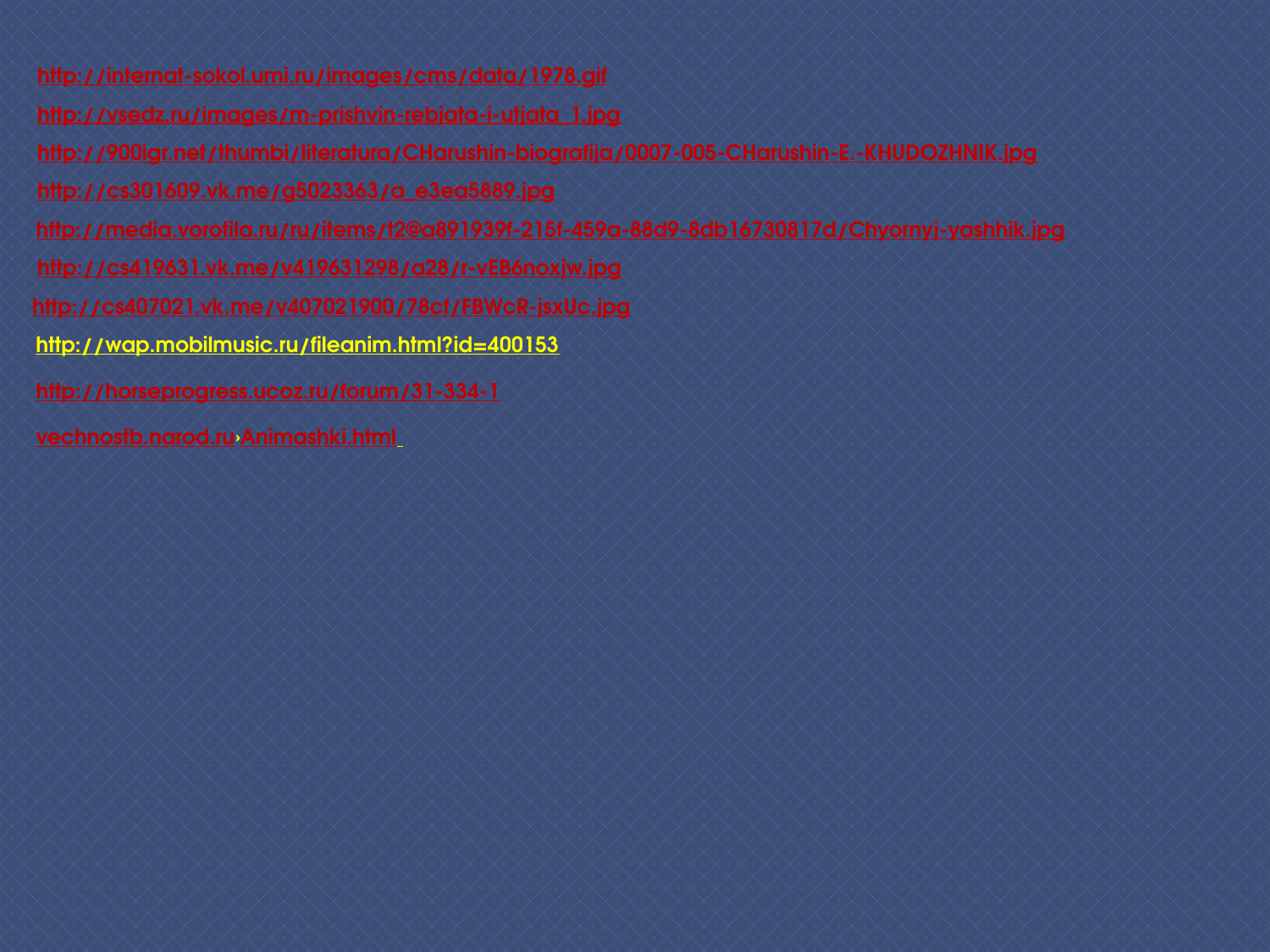

http://internat-sokol.umi.ru/images/cms/data/1978.gif
http://vsedz.ru/images/m-prishvin-rebjata-i-utjata_1.jpg
http://900igr.net/thumbi/literatura/CHarushin-biografija/0007-005-CHarushin-E.-KHUDOZHNIK.jpg
http://cs301609.vk.me/g5023363/a_e3ea5889.jpg
http://media.vorotila.ru/ru/items/t2@a891939f-215f-459a-88d9-8db16730817d/Chyornyj-yashhik.jpg
http://cs419631.vk.me/v419631298/a28/r-vEB6noxjw.jpg
http://cs407021.vk.me/v407021900/78cf/FBWcR-jsxUc.jpg
http://wap.mobilmusic.ru/fileanim.html?id=400153
http://horseprogress.ucoz.ru/forum/31-334-1
vechnostb.narod.ru›Animashki.html